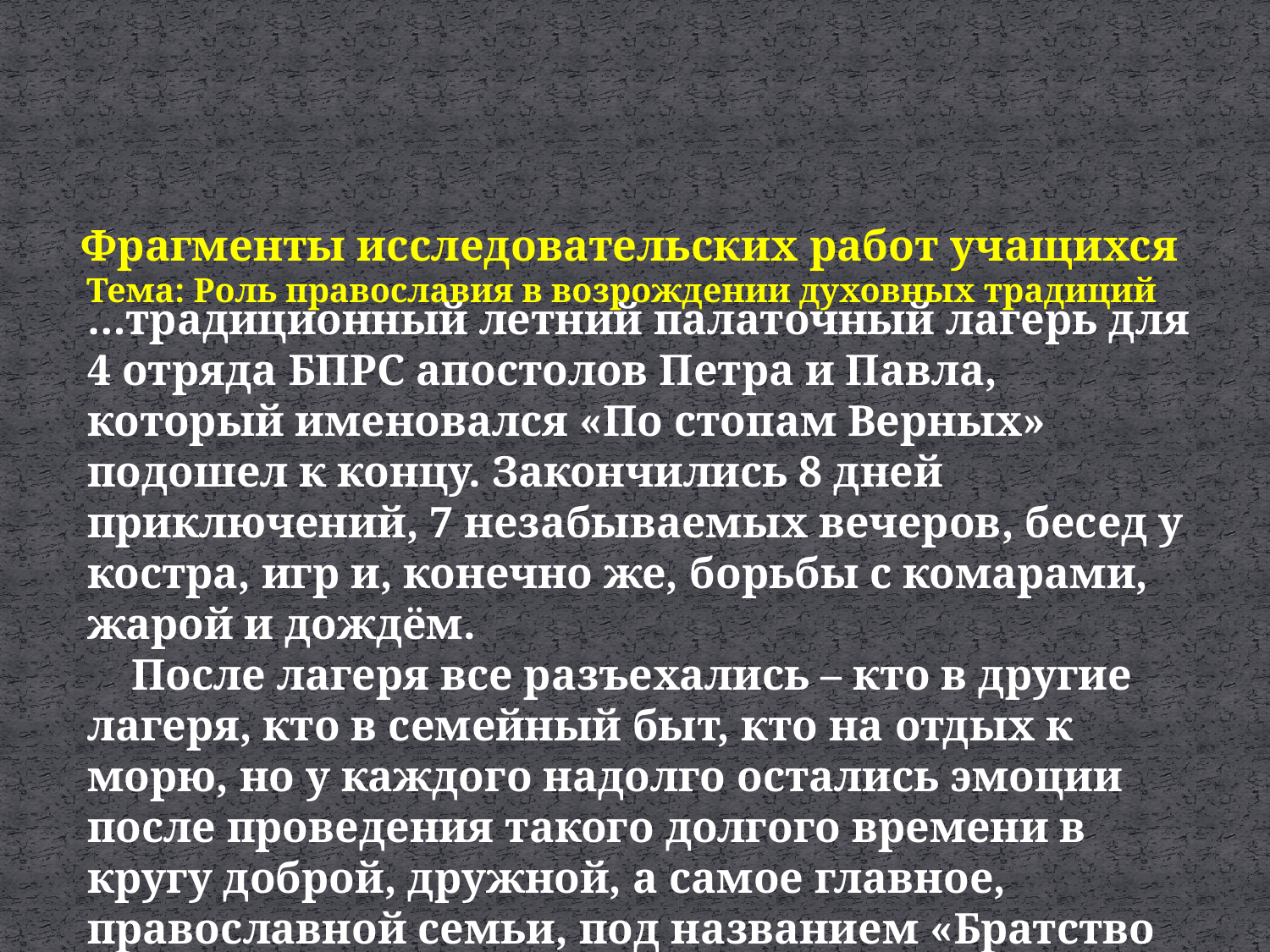

# Фрагменты исследовательских работ учащихся Тема: Роль православия в возрождении духовных традиций
…традиционный летний палаточный лагерь для 4 отряда БПРС апостолов Петра и Павла, который именовался «По стопам Верных» подошел к концу. Закончились 8 дней приключений, 7 незабываемых вечеров, бесед у костра, игр и, конечно же, борьбы с комарами, жарой и дождём.
    После лагеря все разъехались – кто в другие лагеря, кто в семейный быт, кто на отдых к морю, но у каждого надолго остались эмоции после проведения такого долгого времени в кругу доброй, дружной, а самое главное, православной семьи, под названием «Братство Православных Разведчиков-Следопытов».